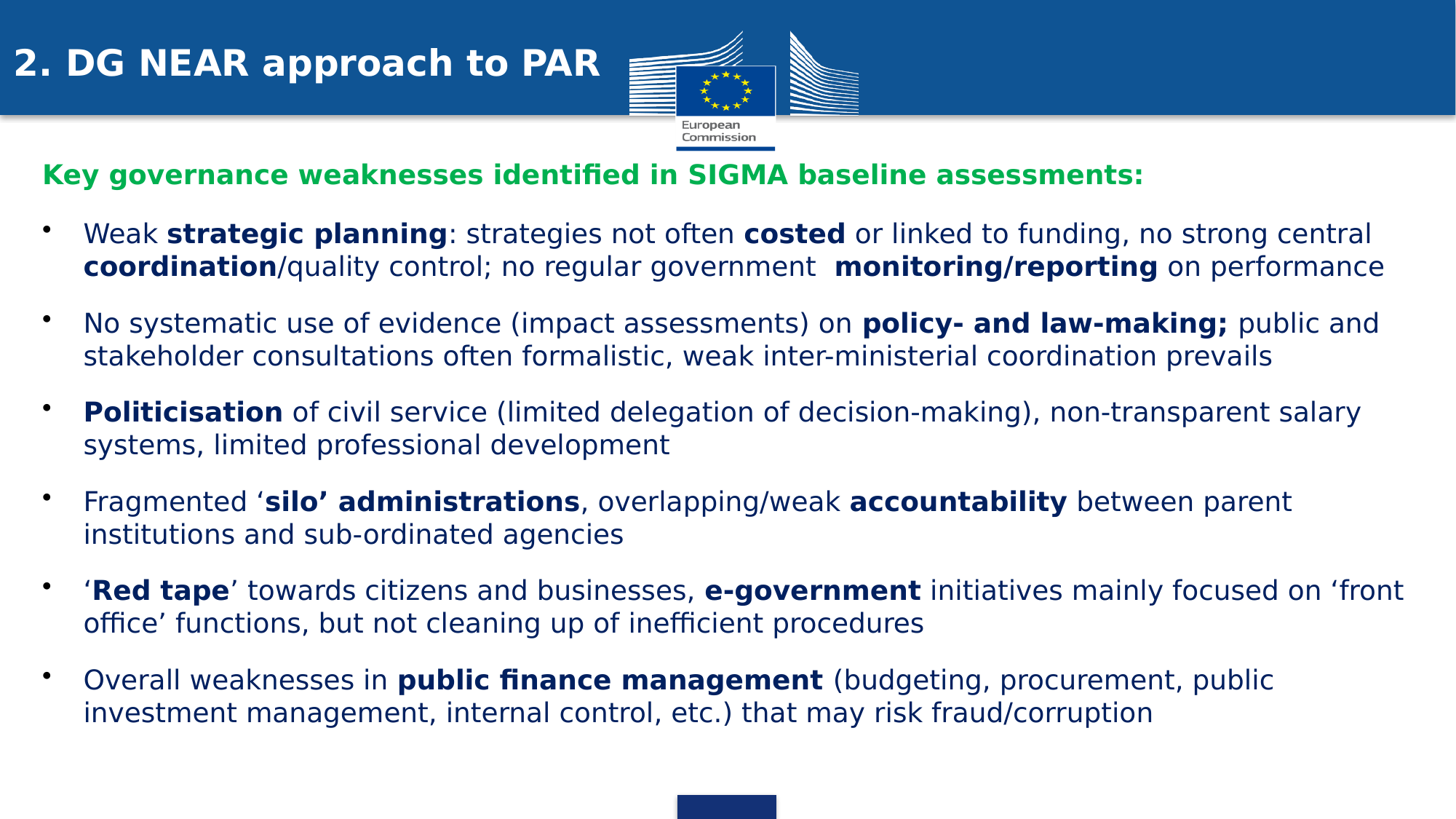

2. DG NEAR approach to PAR
Key governance weaknesses identified in SIGMA baseline assessments:

Weak strategic planning: strategies not often costed or linked to funding, no strong central coordination/quality control; no regular government  monitoring/reporting on performance
No systematic use of evidence (impact assessments) on policy- and law-making; public and stakeholder consultations often formalistic, weak inter-ministerial coordination prevails
Politicisation of civil service (limited delegation of decision-making), non-transparent salary systems, limited professional development
Fragmented ‘silo’ administrations, overlapping/weak accountability between parent institutions and sub-ordinated agencies
‘Red tape’ towards citizens and businesses, e-government initiatives mainly focused on ‘front office’ functions, but not cleaning up of inefficient procedures
Overall weaknesses in public finance management (budgeting, procurement, public investment management, internal control, etc.) that may risk fraud/corruption